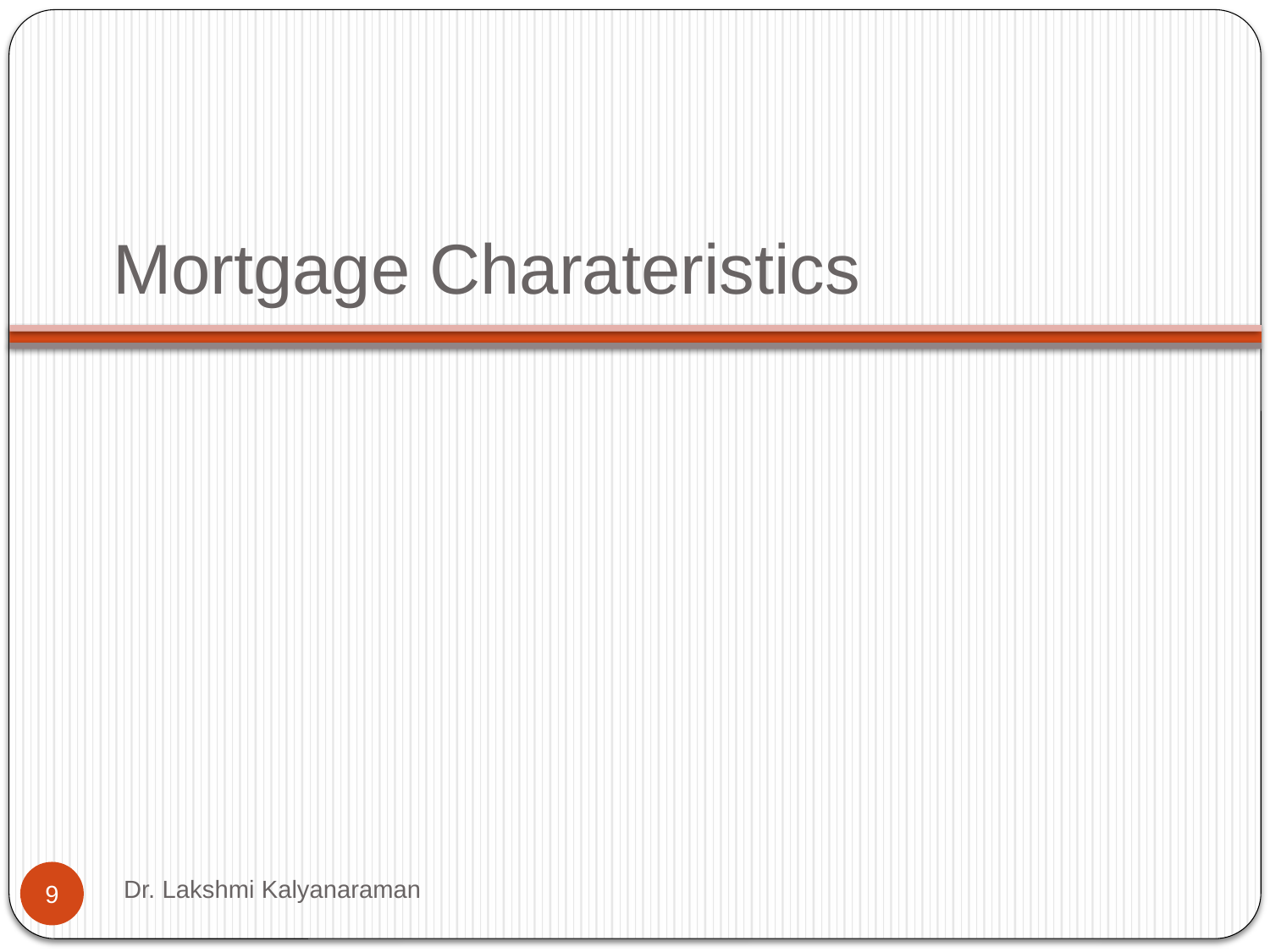

# Mortgage Charateristics

Dr. Lakshmi Kalyanaraman
9